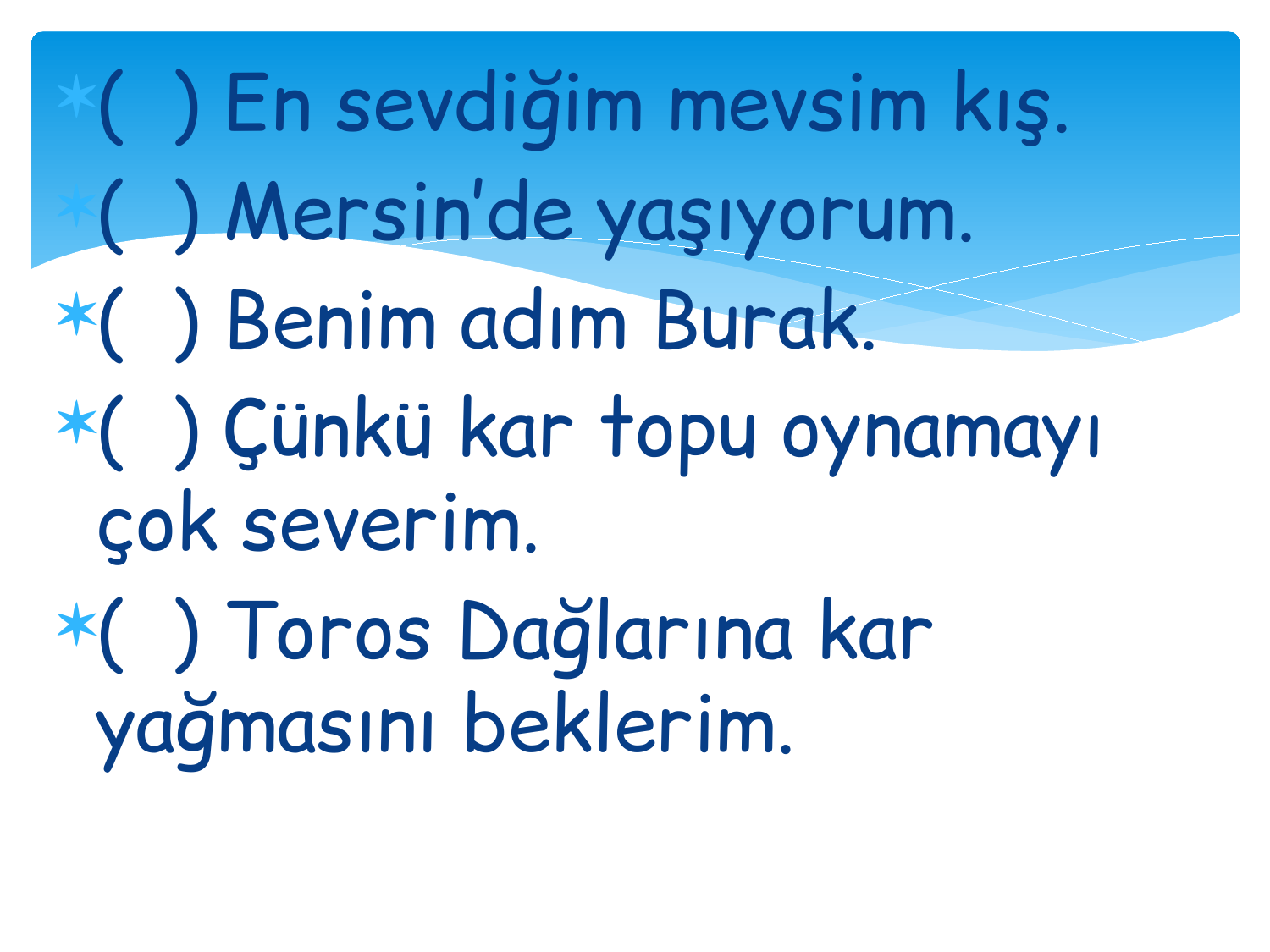

(  ) En sevdiğim mevsim kış.
(  ) Mersin’de yaşıyorum.
(  ) Benim adım Burak.
(  ) Çünkü kar topu oynamayı çok severim.
(  ) Toros Dağlarına kar yağmasını beklerim.